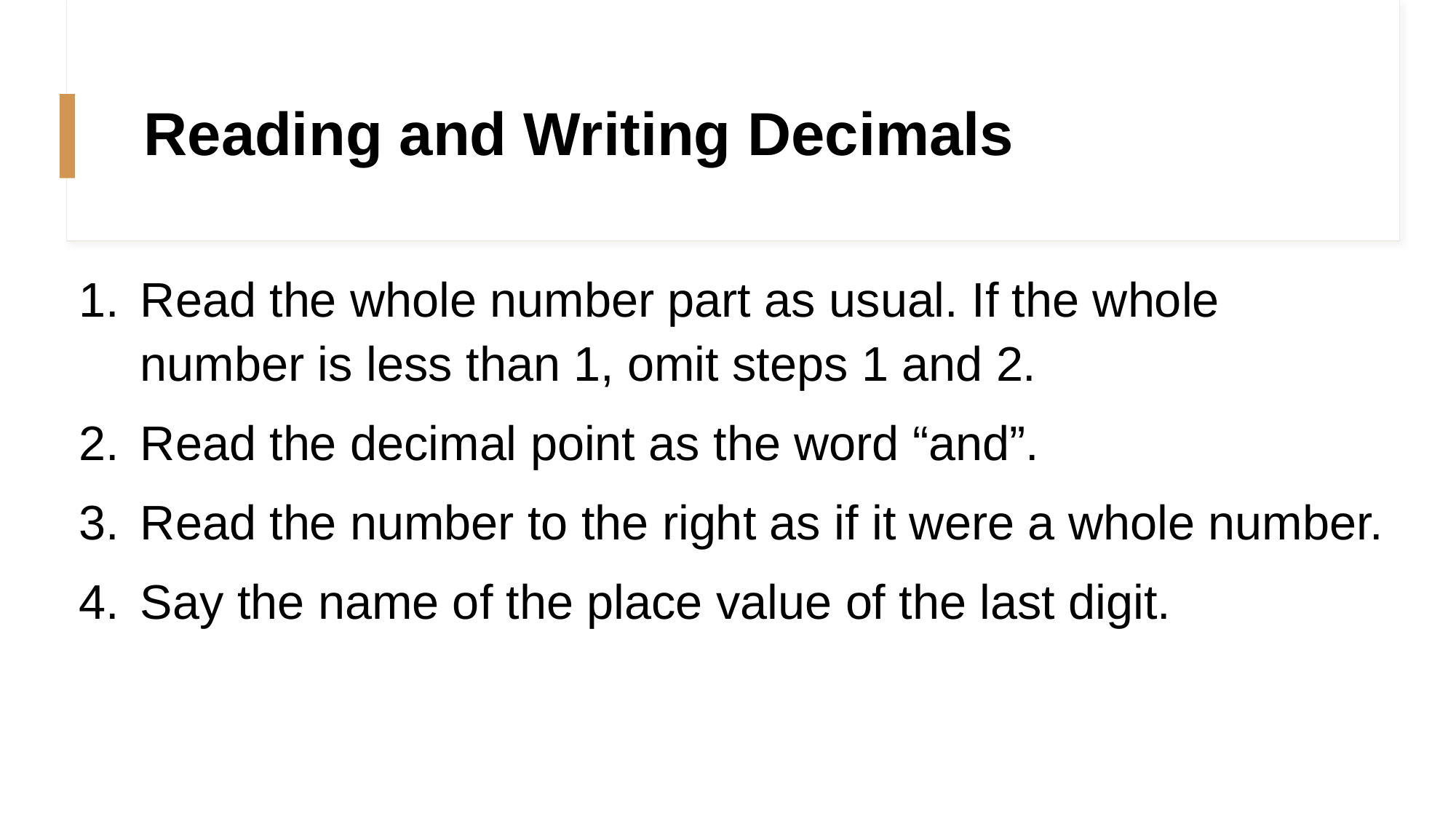

# Reading and Writing Decimals
Read the whole number part as usual. If the whole number is less than 1, omit steps 1 and 2.
Read the decimal point as the word “and”.
Read the number to the right as if it were a whole number.
Say the name of the place value of the last digit.